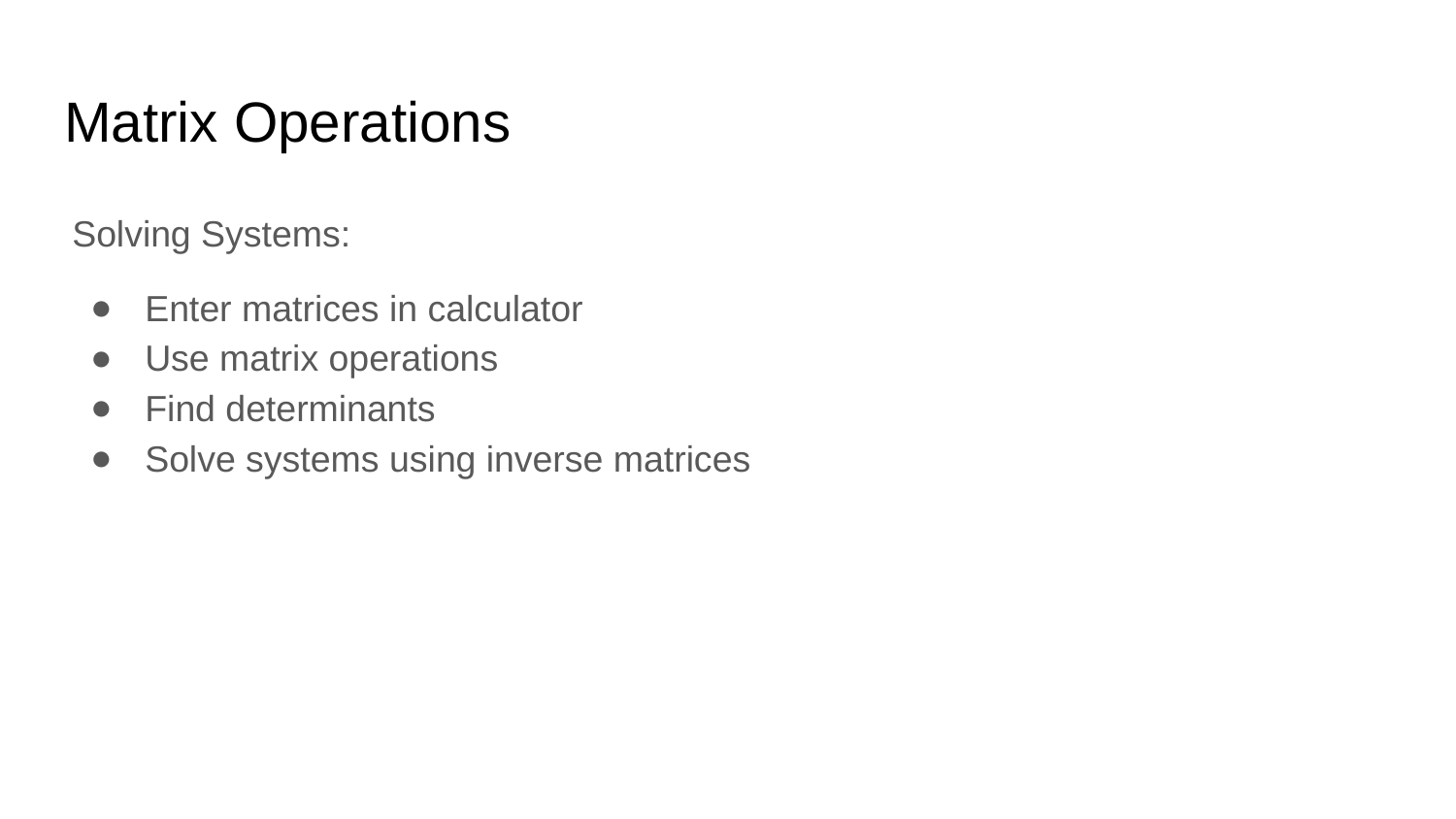

# Matrix Operations
Solving Systems:
Enter matrices in calculator
Use matrix operations
Find determinants
Solve systems using inverse matrices